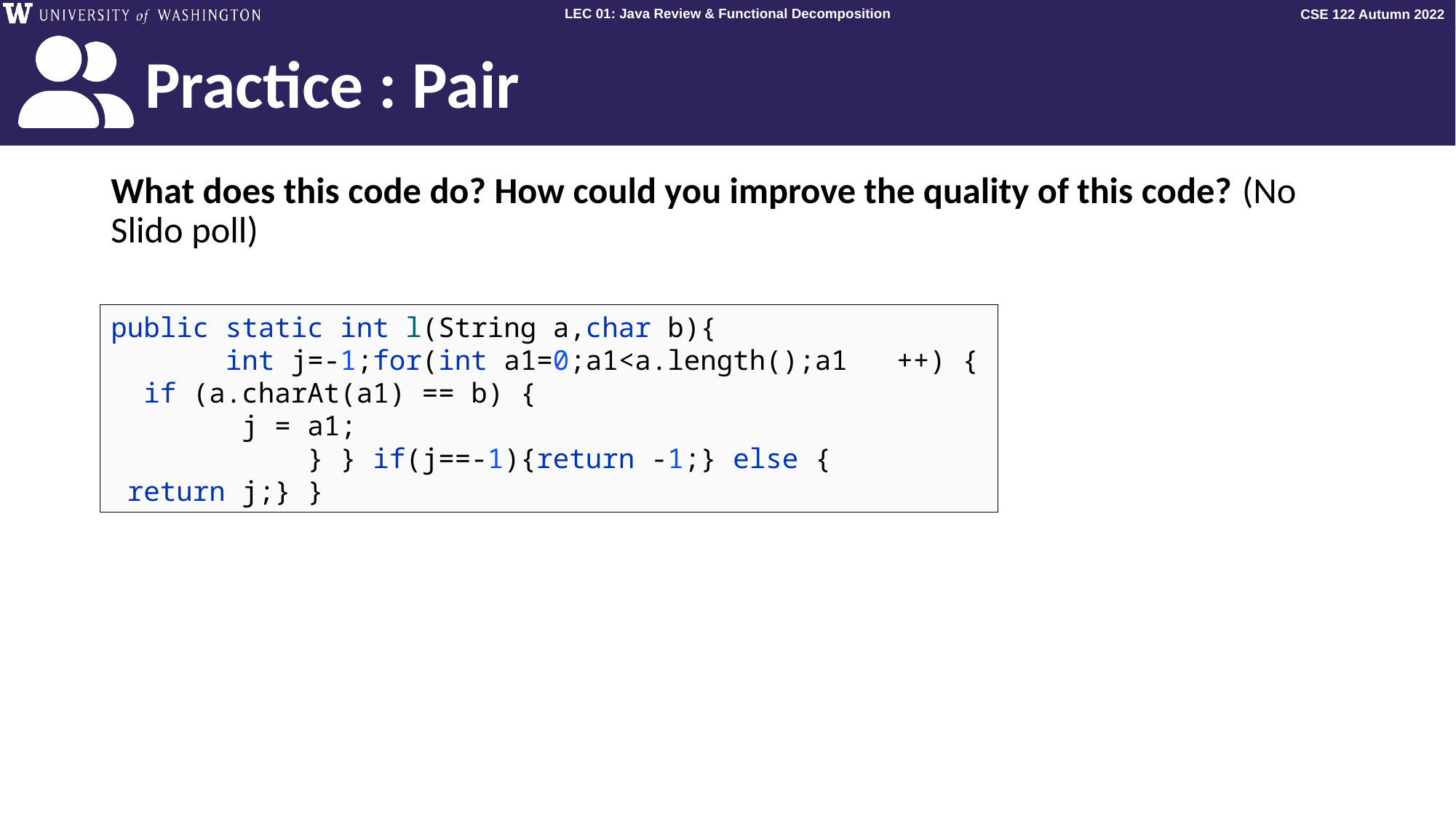

# What does this code do? How could you improve the quality of this code? (No Slido poll)
public static int l(String a,char b){
       int j=-1;for(int a1=0;a1<a.length();a1   ++) {
  if (a.charAt(a1) == b) {
        j = a1;
            } } if(j==-1){return -1;} else {
 return j;} }